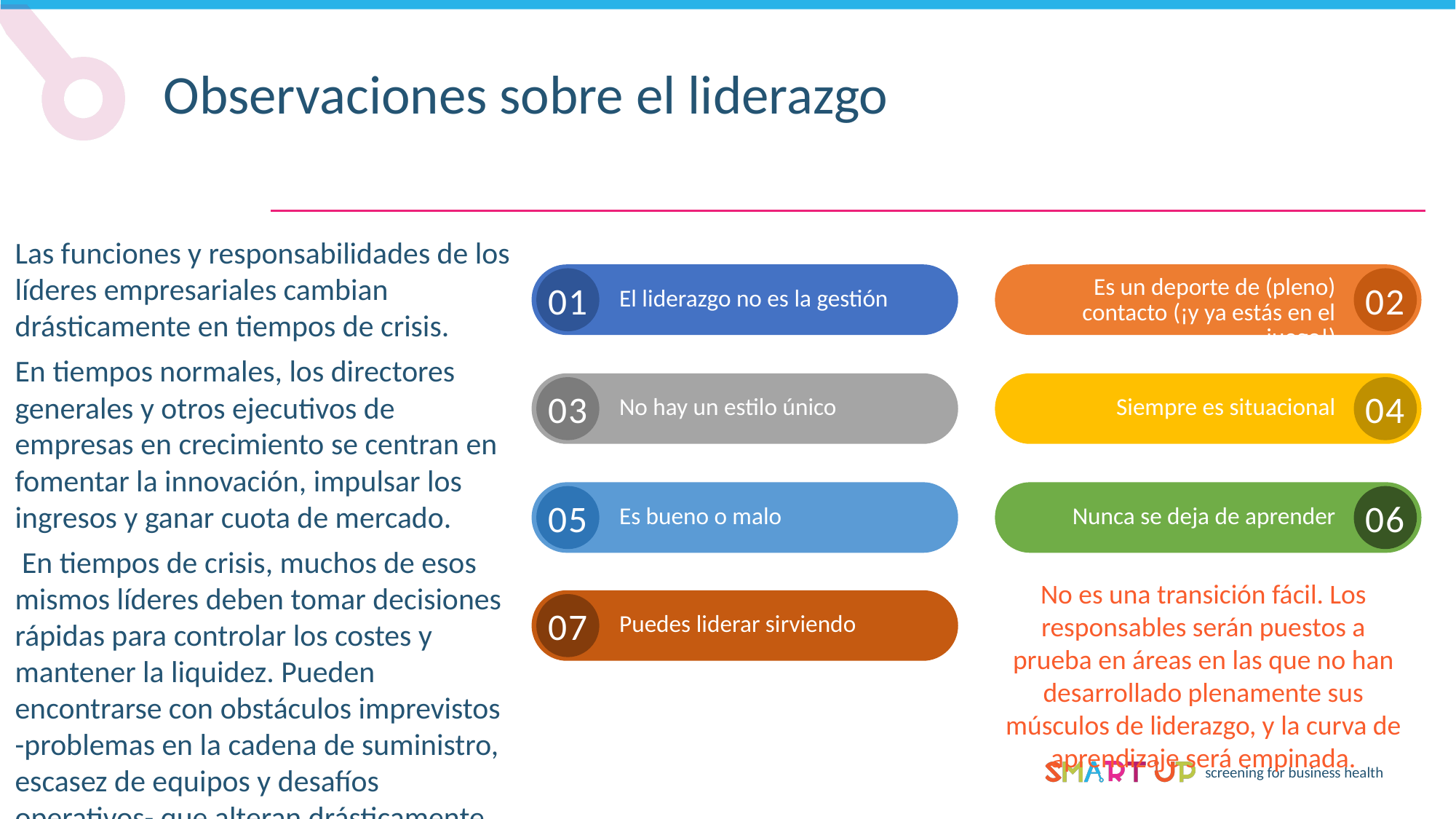

Observaciones sobre el liderazgo
Las funciones y responsabilidades de los líderes empresariales cambian drásticamente en tiempos de crisis.
En tiempos normales, los directores generales y otros ejecutivos de empresas en crecimiento se centran en fomentar la innovación, impulsar los ingresos y ganar cuota de mercado.
 En tiempos de crisis, muchos de esos mismos líderes deben tomar decisiones rápidas para controlar los costes y mantener la liquidez. Pueden encontrarse con obstáculos imprevistos -problemas en la cadena de suministro, escasez de equipos y desafíos operativos- que alteran drásticamente el alcance de sus funciones y prioridades.

Es un deporte de (pleno) contacto (¡y ya estás en el juego!)
01
02
El liderazgo no es la gestión

03
04
No hay un estilo único
Siempre es situacional

05
06
Es bueno o malo
Nunca se deja de aprender
No es una transición fácil. Los responsables serán puestos a prueba en áreas en las que no han desarrollado plenamente sus músculos de liderazgo, y la curva de aprendizaje será empinada.

07
Puedes liderar sirviendo